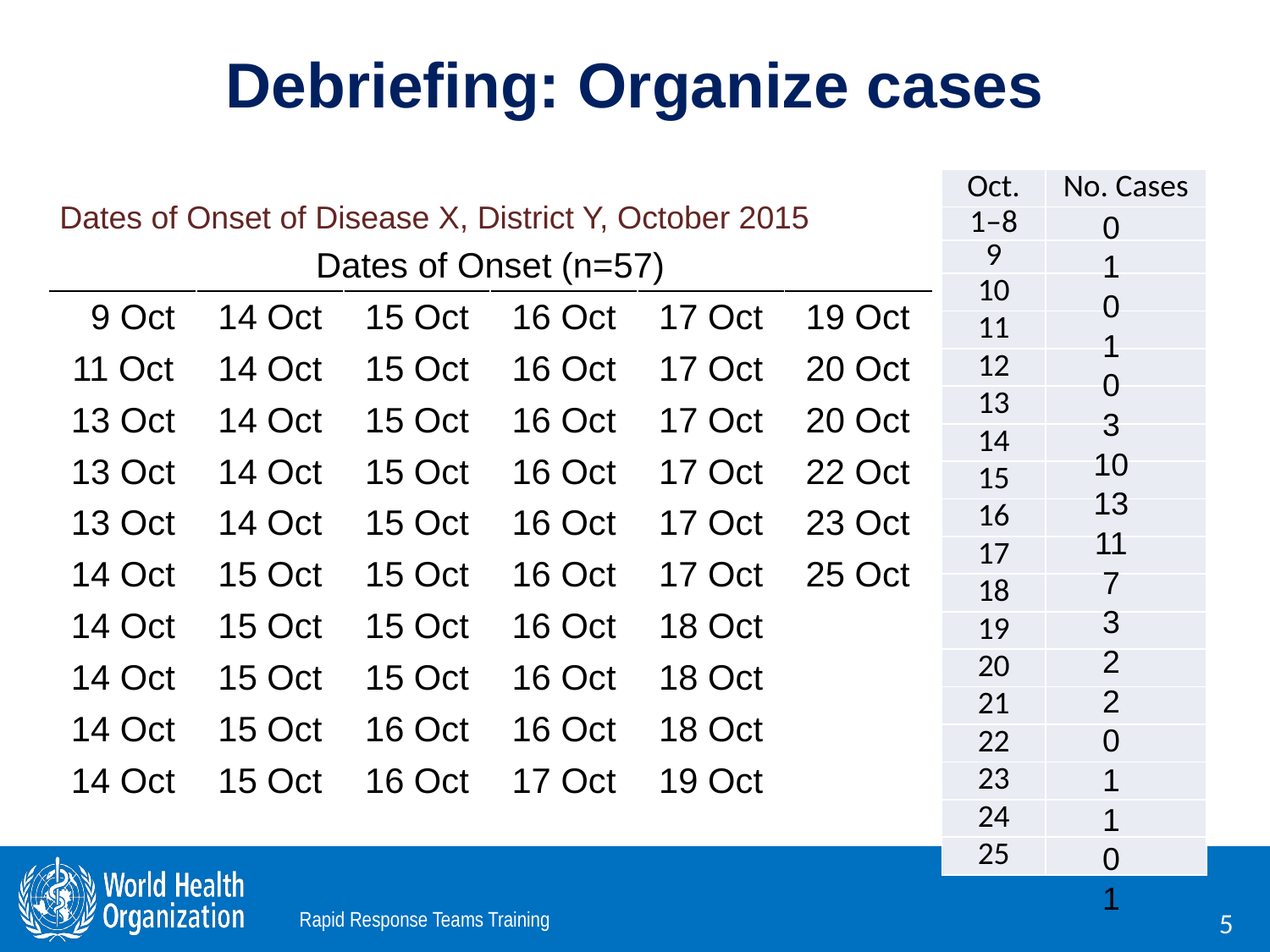

Debriefing: Organize cases
| Oct. | No. Cases |
| --- | --- |
| 1–8 |  |
| 9 |  |
| 10 |  |
| 11 |  |
| 12 |  |
| 13 |  |
| 14 |  |
| 15 |  |
| 16 |  |
| 17 |  |
| 18 |  |
| 19 |  |
| 20 |  |
| 21 |  |
| 22 |  |
| 23 |  |
| 24 |  |
| 25 |  |
Dates of Onset of Disease X, District Y, October 2015
0
1
0
1
0
3
10
13
11
7
3
2
2
0
1
1
0
1
| Dates of Onset (n=57) |  |  |  |  |  |
| --- | --- | --- | --- | --- | --- |
| 9 Oct | 14 Oct | 15 Oct | 16 Oct | 17 Oct | 19 Oct |
| 11 Oct | 14 Oct | 15 Oct | 16 Oct | 17 Oct | 20 Oct |
| 13 Oct | 14 Oct | 15 Oct | 16 Oct | 17 Oct | 20 Oct |
| 13 Oct | 14 Oct | 15 Oct | 16 Oct | 17 Oct | 22 Oct |
| 13 Oct | 14 Oct | 15 Oct | 16 Oct | 17 Oct | 23 Oct |
| 14 Oct | 15 Oct | 15 Oct | 16 Oct | 17 Oct | 25 Oct |
| 14 Oct | 15 Oct | 15 Oct | 16 Oct | 18 Oct |  |
| 14 Oct | 15 Oct | 15 Oct | 16 Oct | 18 Oct |  |
| 14 Oct | 15 Oct | 16 Oct | 16 Oct | 18 Oct |  |
| 14 Oct | 15 Oct | 16 Oct | 17 Oct | 19 Oct |  |